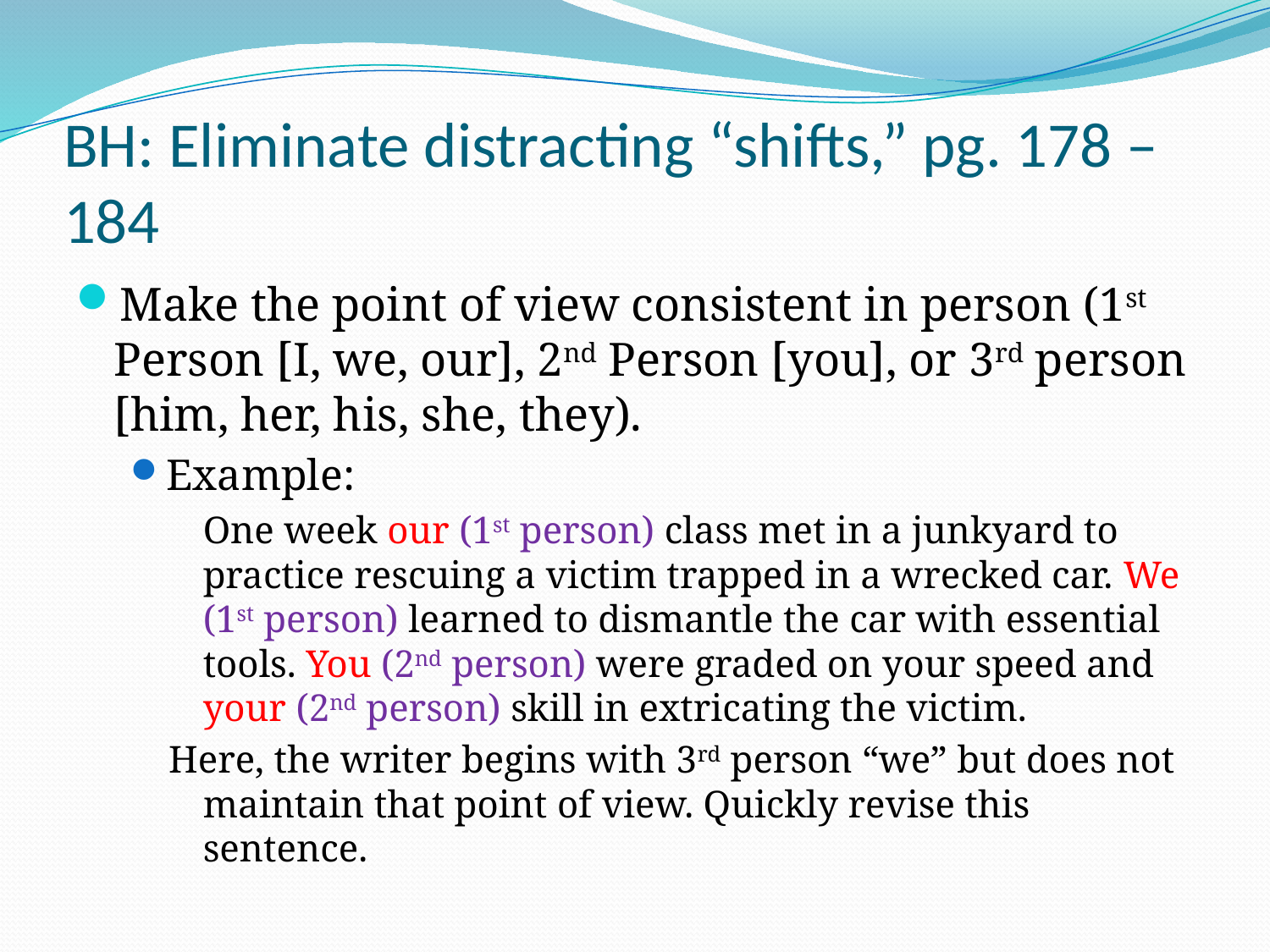

# BH: Eliminate distracting “shifts,” pg. 178 – 184
Make the point of view consistent in person (1st Person [I, we, our], 2nd Person [you], or 3rd person [him, her, his, she, they).
Example:
	One week our (1st person) class met in a junkyard to practice rescuing a victim trapped in a wrecked car. We (1st person) learned to dismantle the car with essential tools. You (2nd person) were graded on your speed and your (2nd person) skill in extricating the victim.
Here, the writer begins with 3rd person “we” but does not maintain that point of view. Quickly revise this sentence.